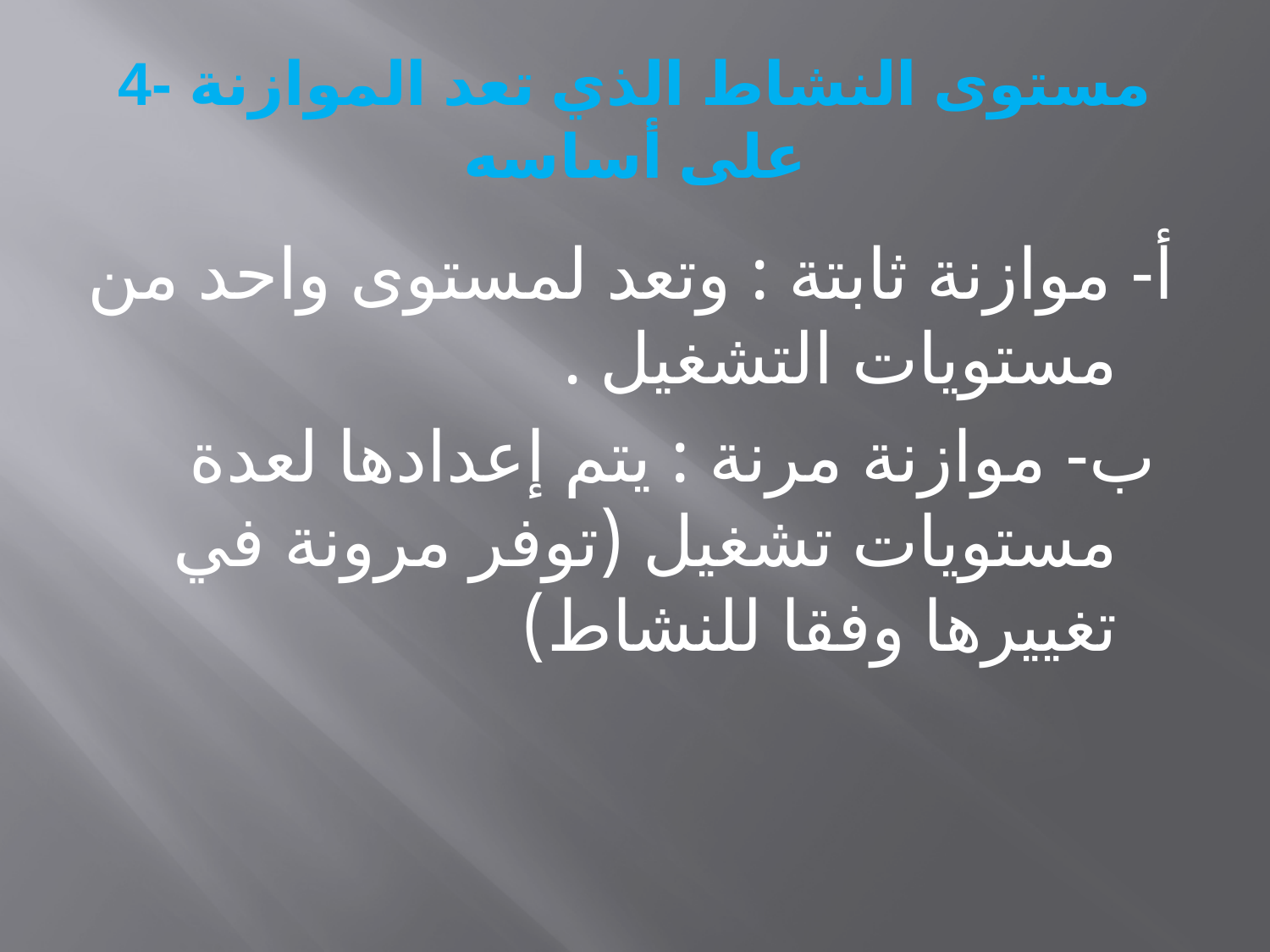

# 4- مستوى النشاط الذي تعد الموازنة على أساسه
أ- موازنة ثابتة : وتعد لمستوى واحد من مستويات التشغيل .
 ب- موازنة مرنة : يتم إعدادها لعدة مستويات تشغيل (توفر مرونة في تغييرها وفقا للنشاط)